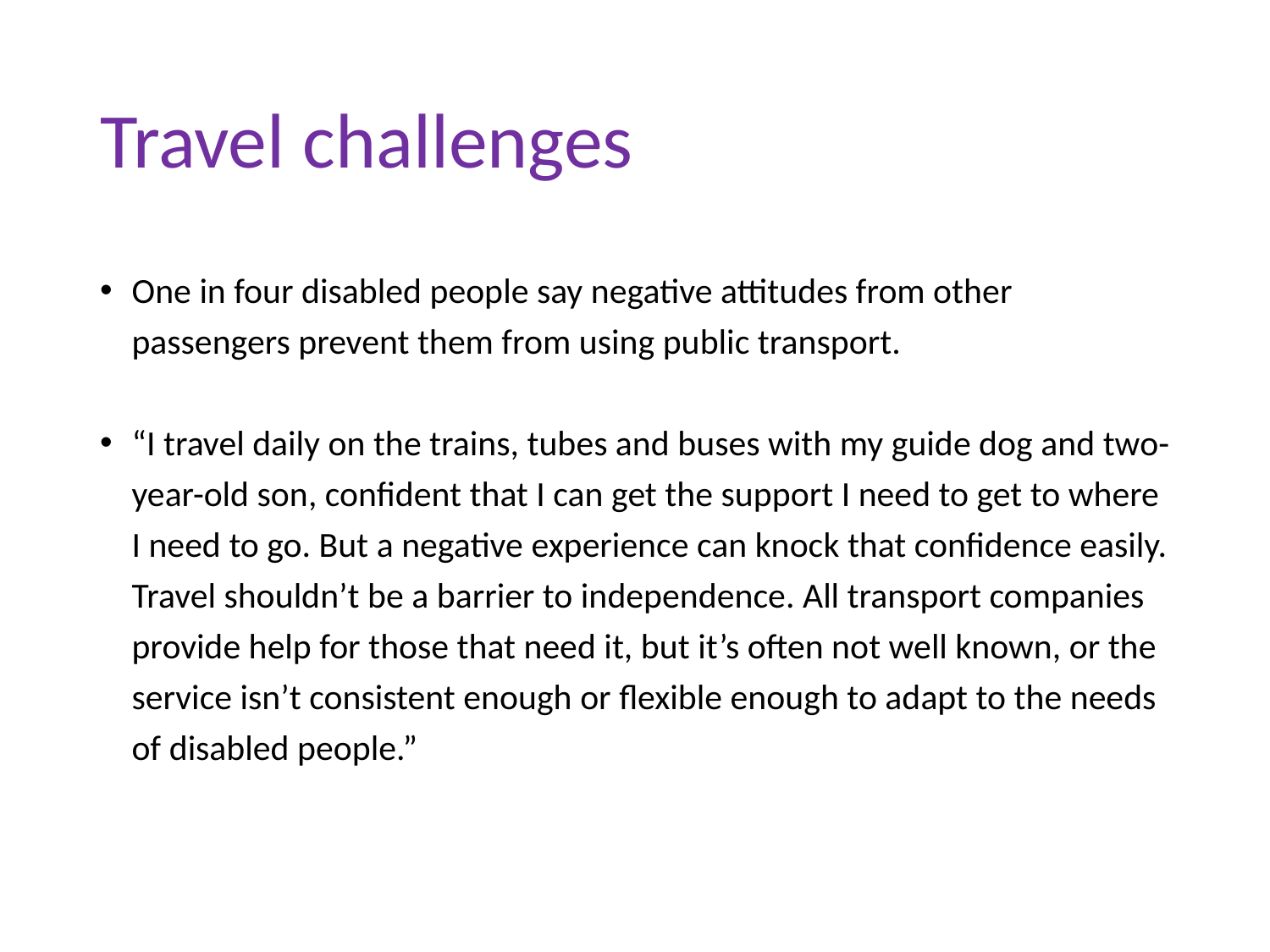

# Travel challenges
One in four disabled people say negative attitudes from other passengers prevent them from using public transport.

“I travel daily on the trains, tubes and buses with my guide dog and two-year-old son, confident that I can get the support I need to get to where I need to go. But a negative experience can knock that confidence easily. Travel shouldn’t be a barrier to independence. All transport companies provide help for those that need it, but it’s often not well known, or the service isn’t consistent enough or flexible enough to adapt to the needs of disabled people.”